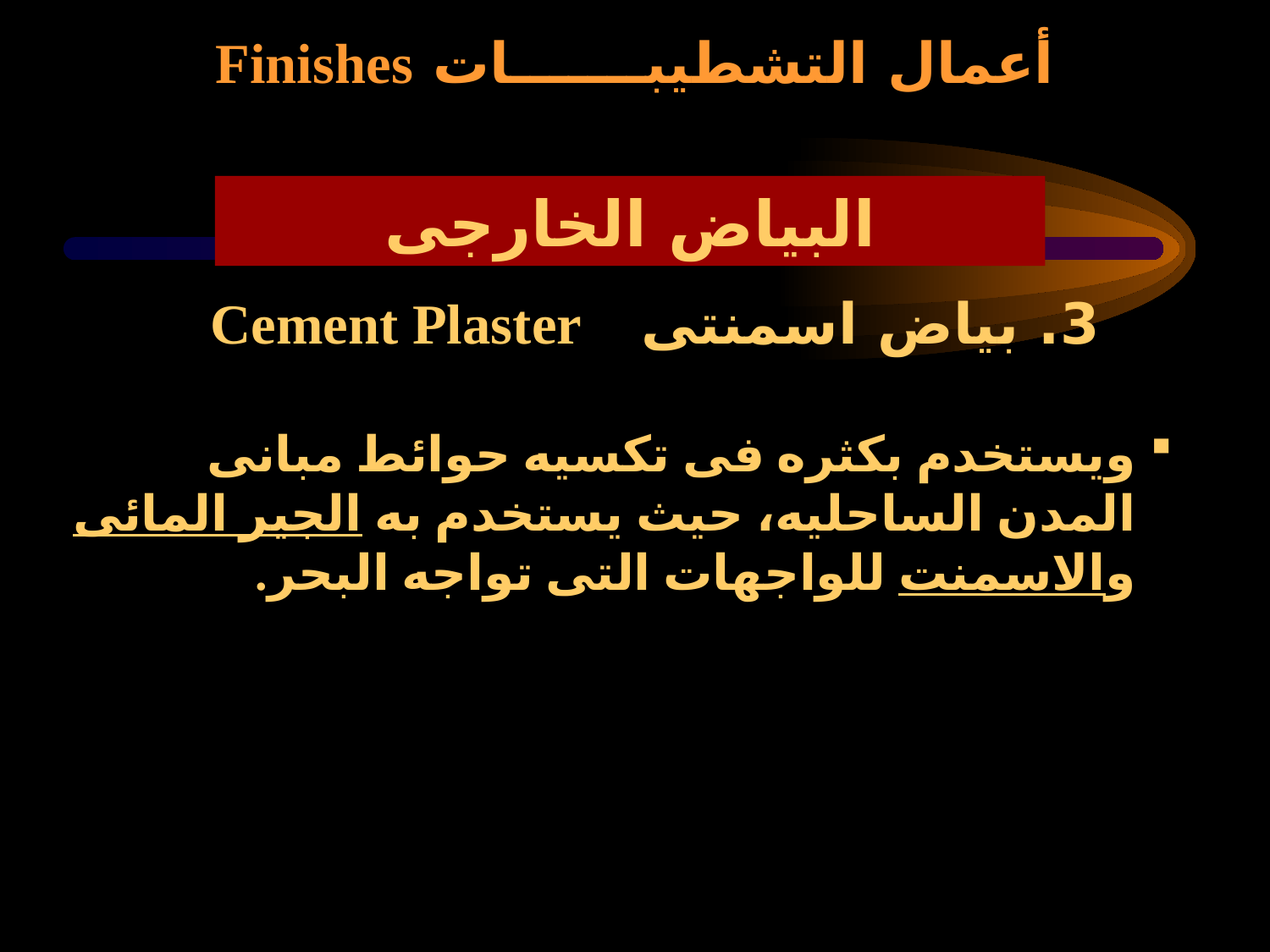

أعمال التشطيبـــــــات Finishes
البياض الخارجى
3. بياض اسمنتى   Cement Plaster
ويستخدم بكثره فى تكسيه حوائط مبانى المدن الساحليه، حيث يستخدم به الجير المائى والاسمنت للواجهات التى تواجه البحر.